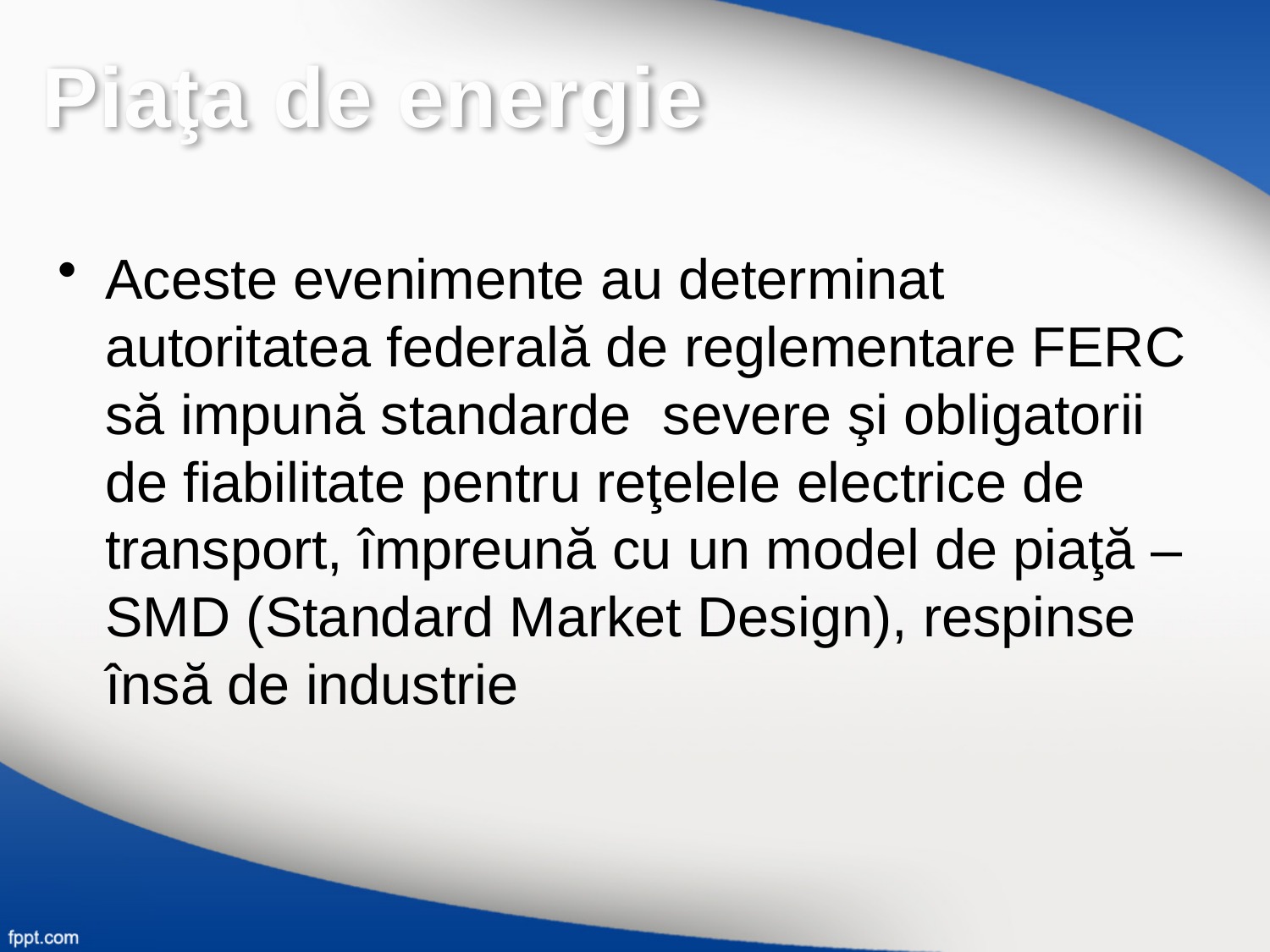

Piaţa de energie
Aceste evenimente au determinat autoritatea federală de reglementare FERC să impună standarde  severe şi obligatorii de fiabilitate pentru reţelele electrice de transport, împreună cu un model de piaţă – SMD (Standard Market Design), respinse însă de industrie